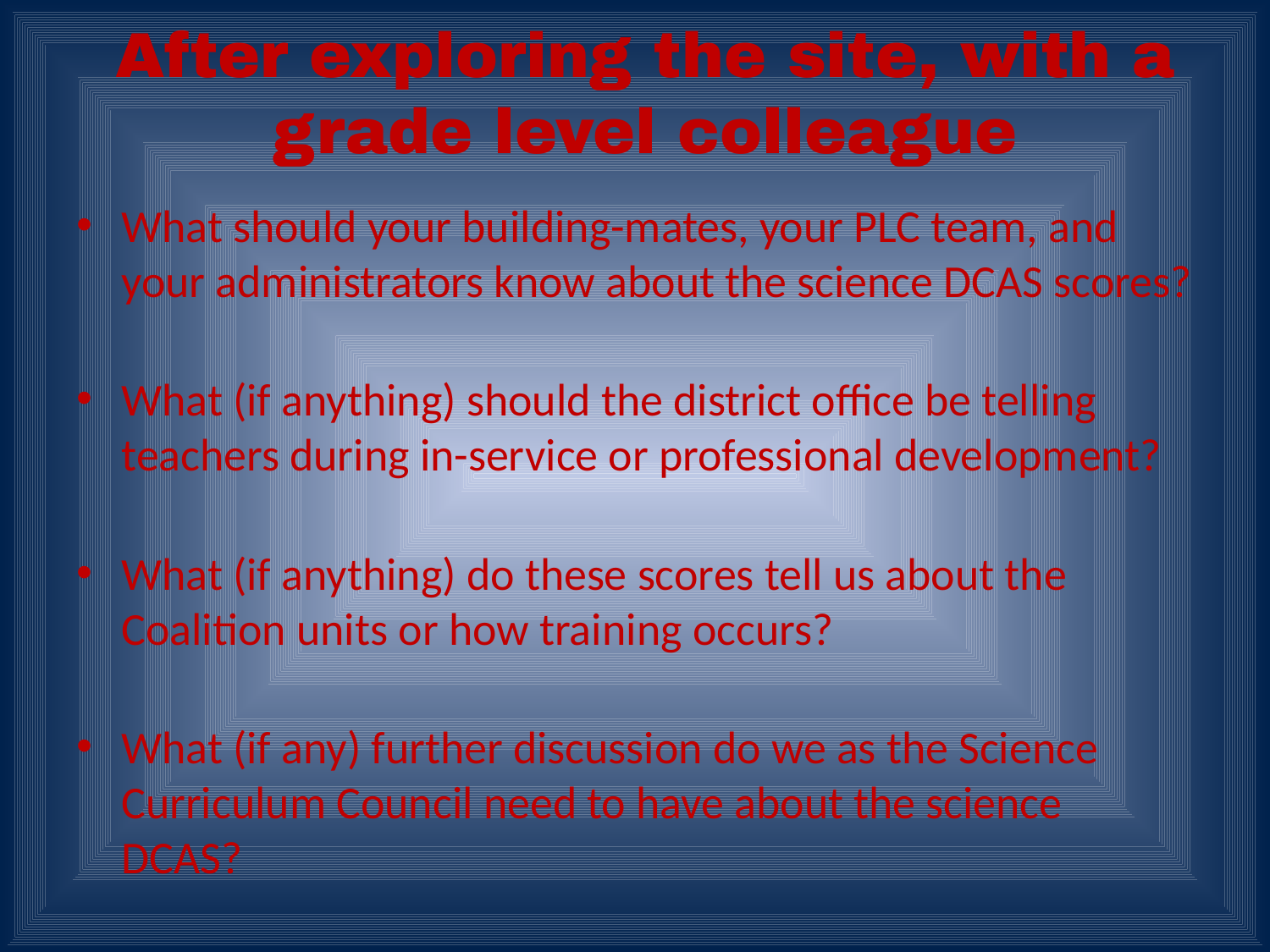

# After exploring the site, with a grade level colleague
What should your building-mates, your PLC team, and your administrators know about the science DCAS scores?
What (if anything) should the district office be telling teachers during in-service or professional development?
What (if anything) do these scores tell us about the Coalition units or how training occurs?
What (if any) further discussion do we as the Science Curriculum Council need to have about the science DCAS?